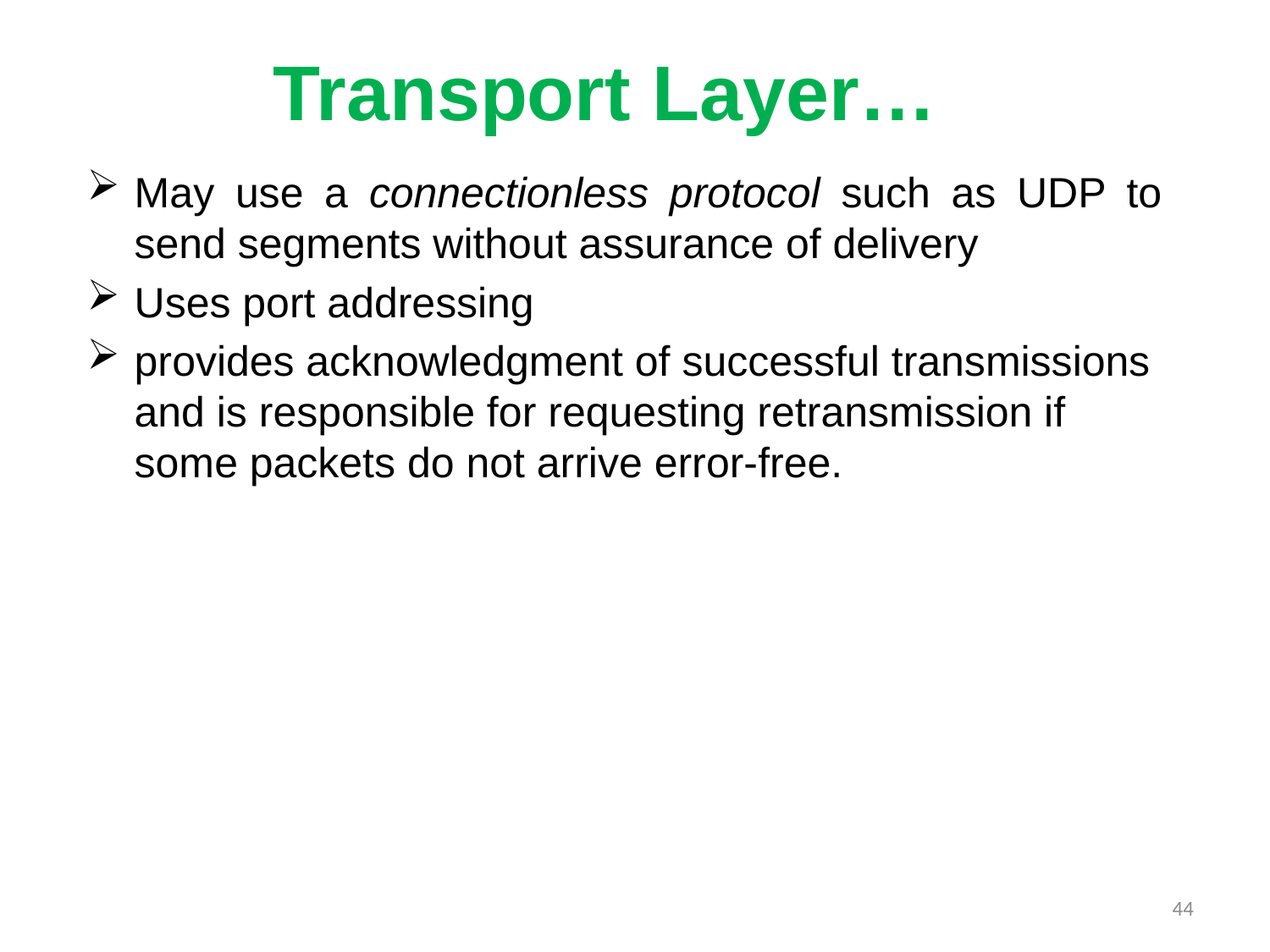

# Transport Layer…
May use a connectionless protocol such as UDP to send segments without assurance of delivery
Uses port addressing
provides acknowledgment of successful transmissions and is responsible for requesting retransmission if some packets do not arrive error-free.

44